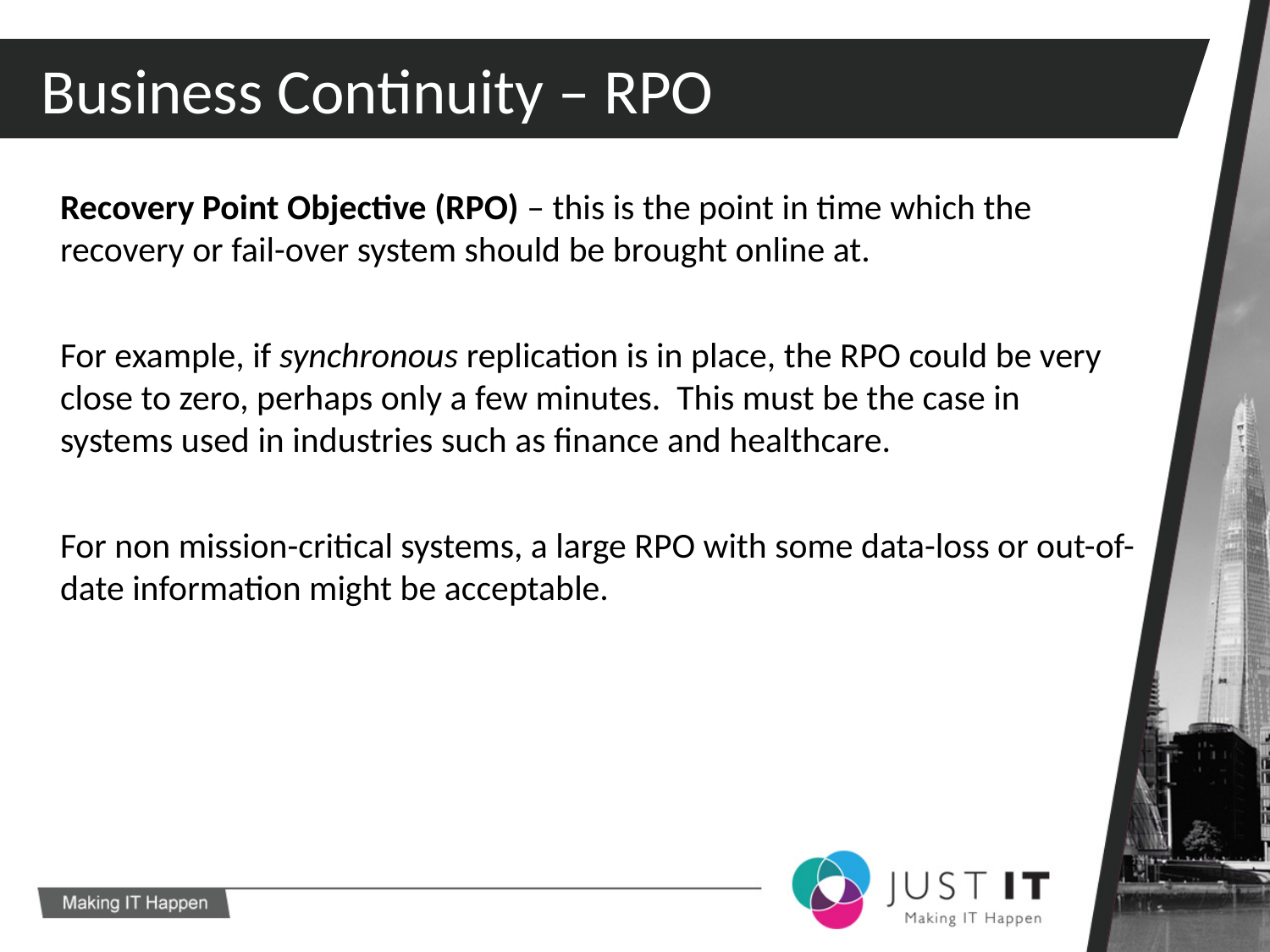

Business Continuity – RPO
Recovery Point Objective (RPO) – this is the point in time which the recovery or fail-over system should be brought online at.

For example, if synchronous replication is in place, the RPO could be very close to zero, perhaps only a few minutes.  This must be the case in systems used in industries such as finance and healthcare.

For non mission-critical systems, a large RPO with some data-loss or out-of-date information might be acceptable.